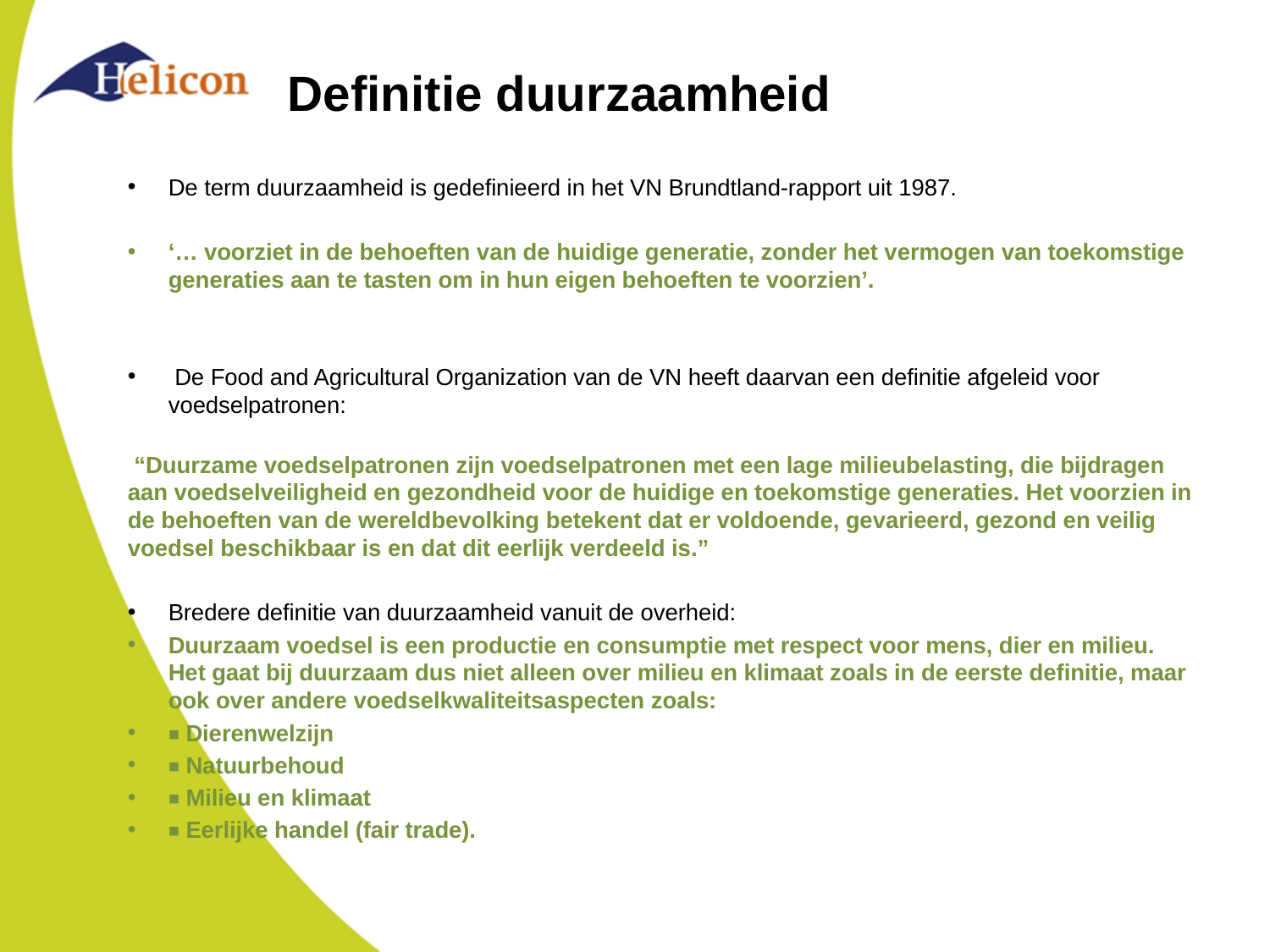

# Definitie duurzaamheid
De term duurzaamheid is gedefinieerd in het VN Brundtland-rapport uit 1987.

‘… voorziet in de behoeften van de huidige generatie, zonder het vermogen van toekomstige generaties aan te tasten om in hun eigen behoeften te voorzien’.

 De Food and Agricultural Organization van de VN heeft daarvan een definitie afgeleid voor voedselpatronen:
 “Duurzame voedselpatronen zijn voedselpatronen met een lage milieubelasting, die bijdragen aan voedselveiligheid en gezondheid voor de huidige en toekomstige generaties. Het voorzien in de behoeften van de wereldbevolking betekent dat er voldoende, gevarieerd, gezond en veilig voedsel beschikbaar is en dat dit eerlijk verdeeld is.”

Bredere definitie van duurzaamheid vanuit de overheid:
Duurzaam voedsel is een productie en consumptie met respect voor mens, dier en milieu. Het gaat bij duurzaam dus niet alleen over milieu en klimaat zoals in de eerste definitie, maar ook over andere voedselkwaliteitsaspecten zoals:
◾ Dierenwelzijn
◾ Natuurbehoud
◾ Milieu en klimaat
◾ Eerlijke handel (fair trade).